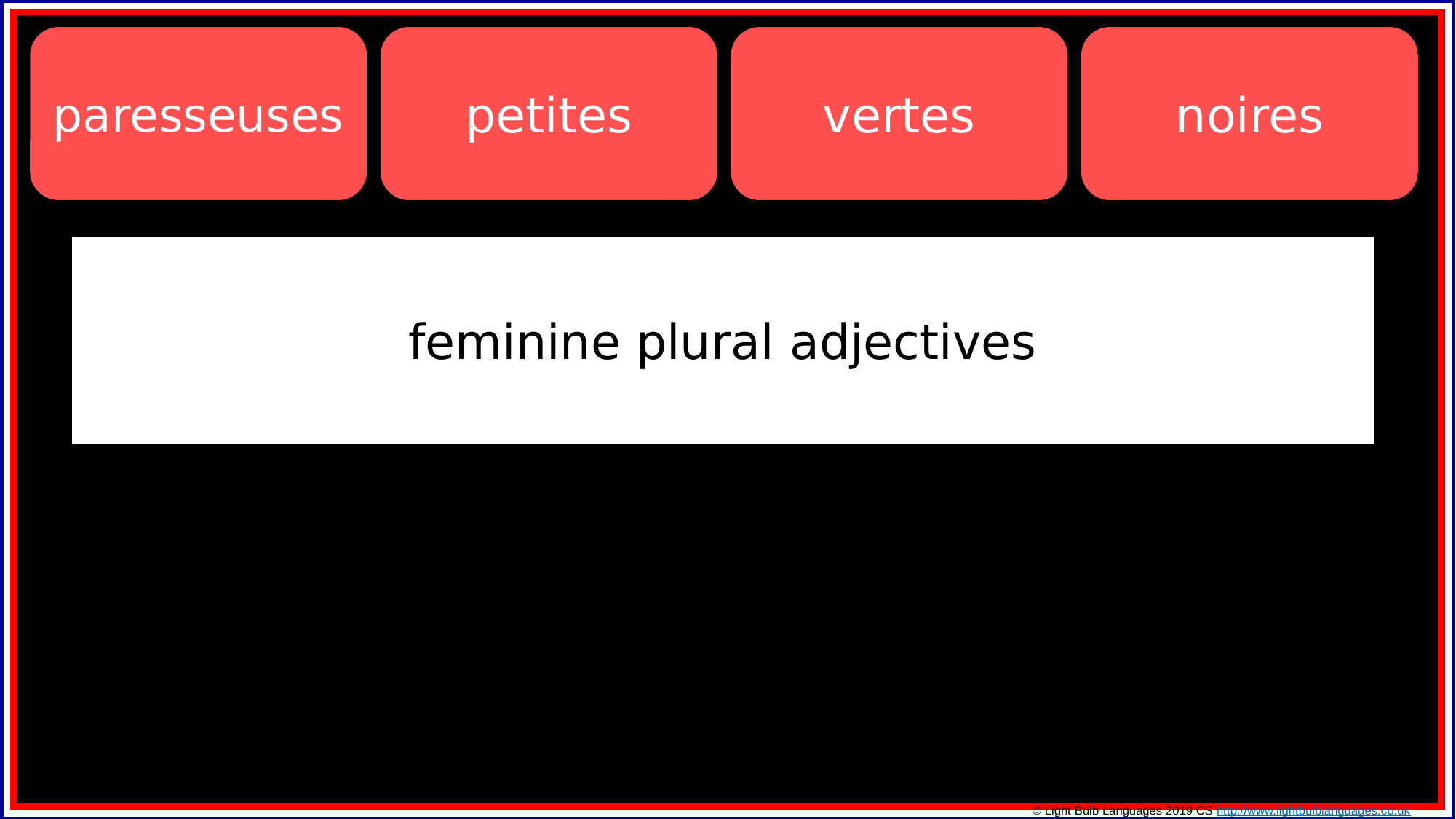

paresseuses
petites
vertes
noires
feminine plural adjectives
© Light Bulb Languages 2019 CS http://www.lightbulblanguages.co.uk